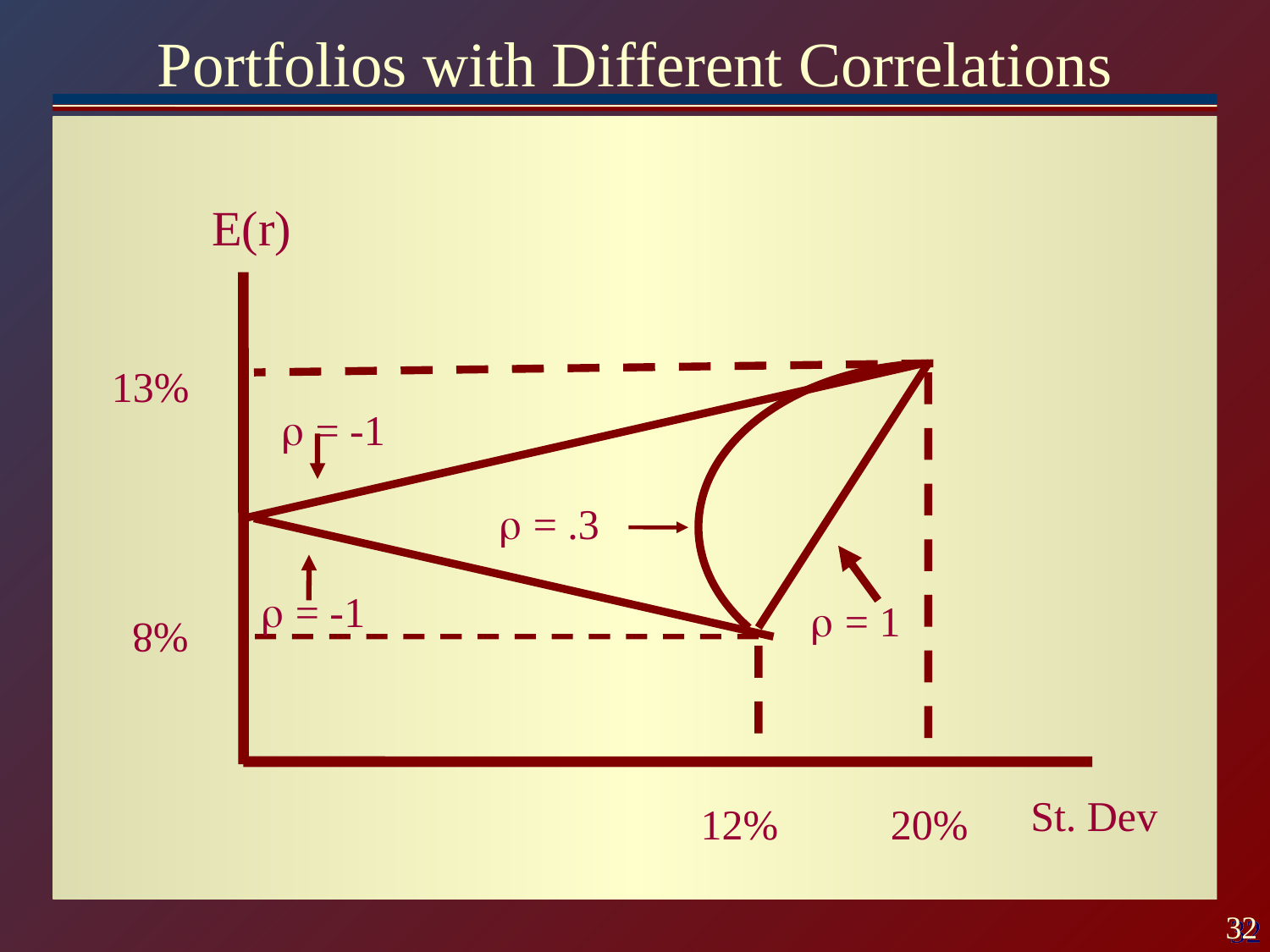

# Portfolios with Different Correlations
E(r)

13%

ρ = -1

ρ = .3

ρ = -1
ρ = 1
%8

St. Dev
12%
20%